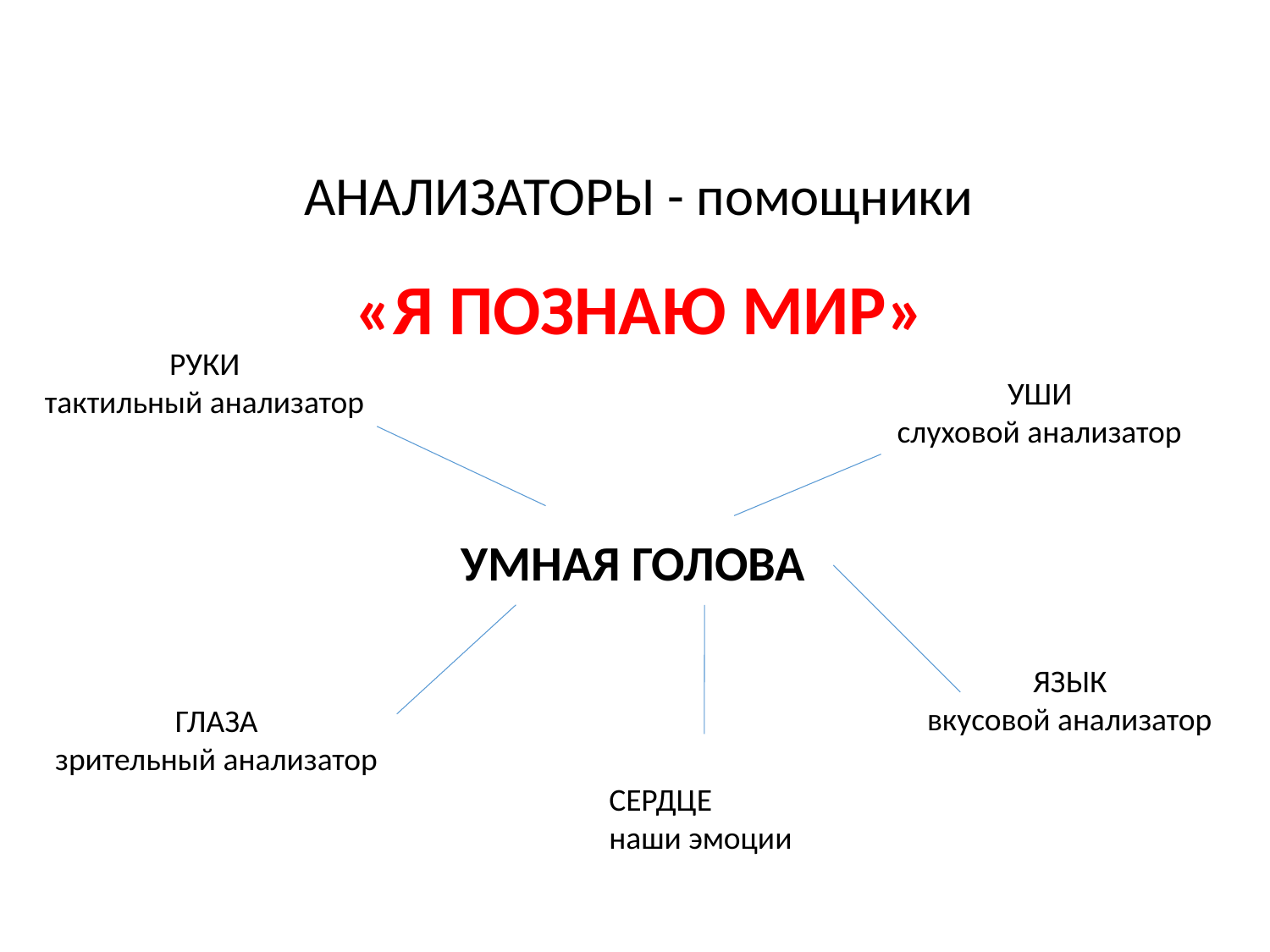

# АНАЛИЗАТОРЫ - помощники
«Я ПОЗНАЮ МИР»
РУКИ
тактильный анализатор
УШИ
слуховой анализатор
УМНАЯ ГОЛОВА
ЯЗЫК
вкусовой анализатор
ГЛАЗА
зрительный анализатор
СЕРДЦЕ
наши эмоции